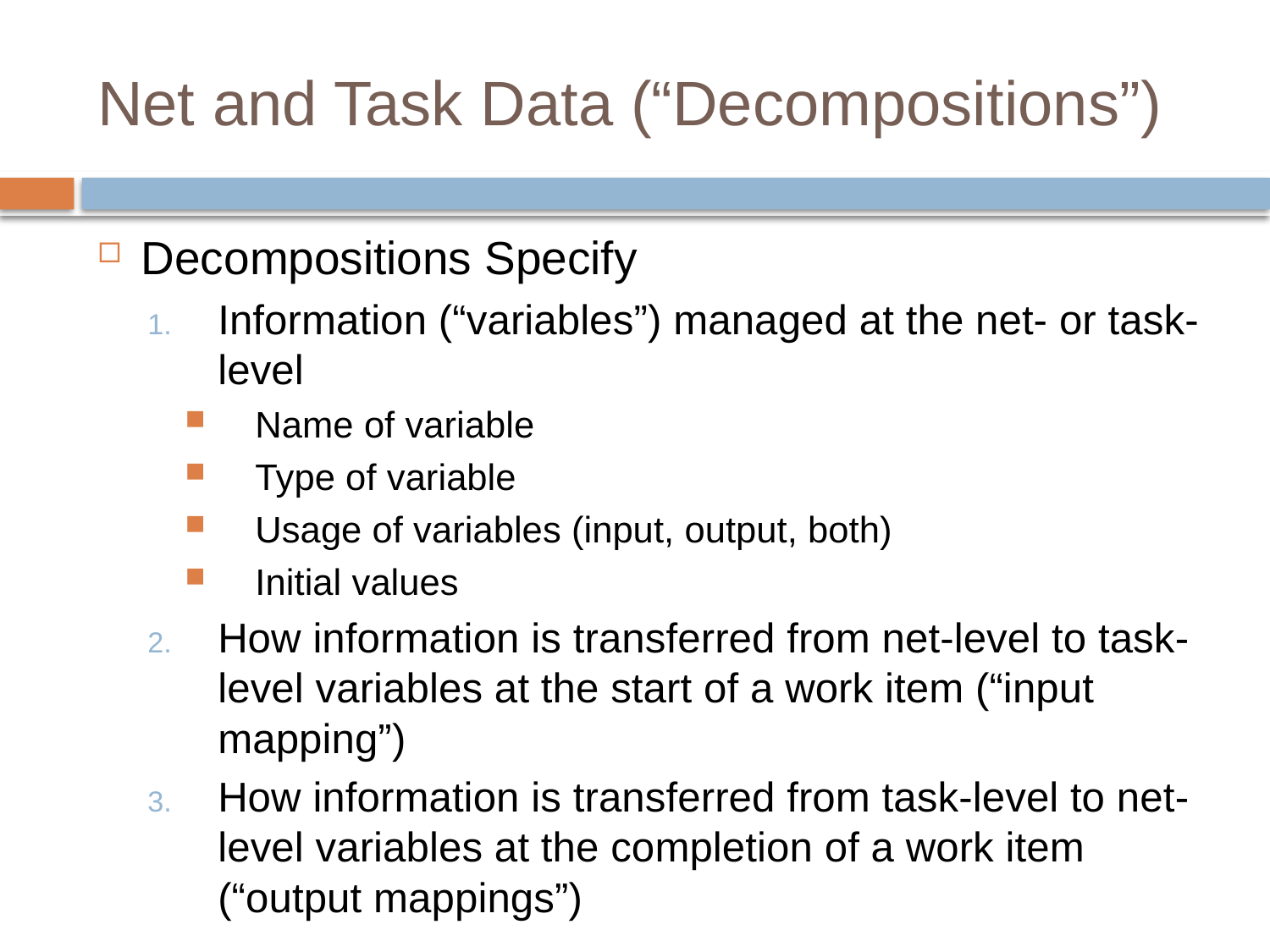

# Net and Task Data (“Decompositions”)
Decompositions Specify
Information (“variables”) managed at the net- or task-level
Name of variable
Type of variable
Usage of variables (input, output, both)
Initial values
How information is transferred from net-level to task-level variables at the start of a work item (“input mapping”)
How information is transferred from task-level to net-level variables at the completion of a work item (“output mappings”)